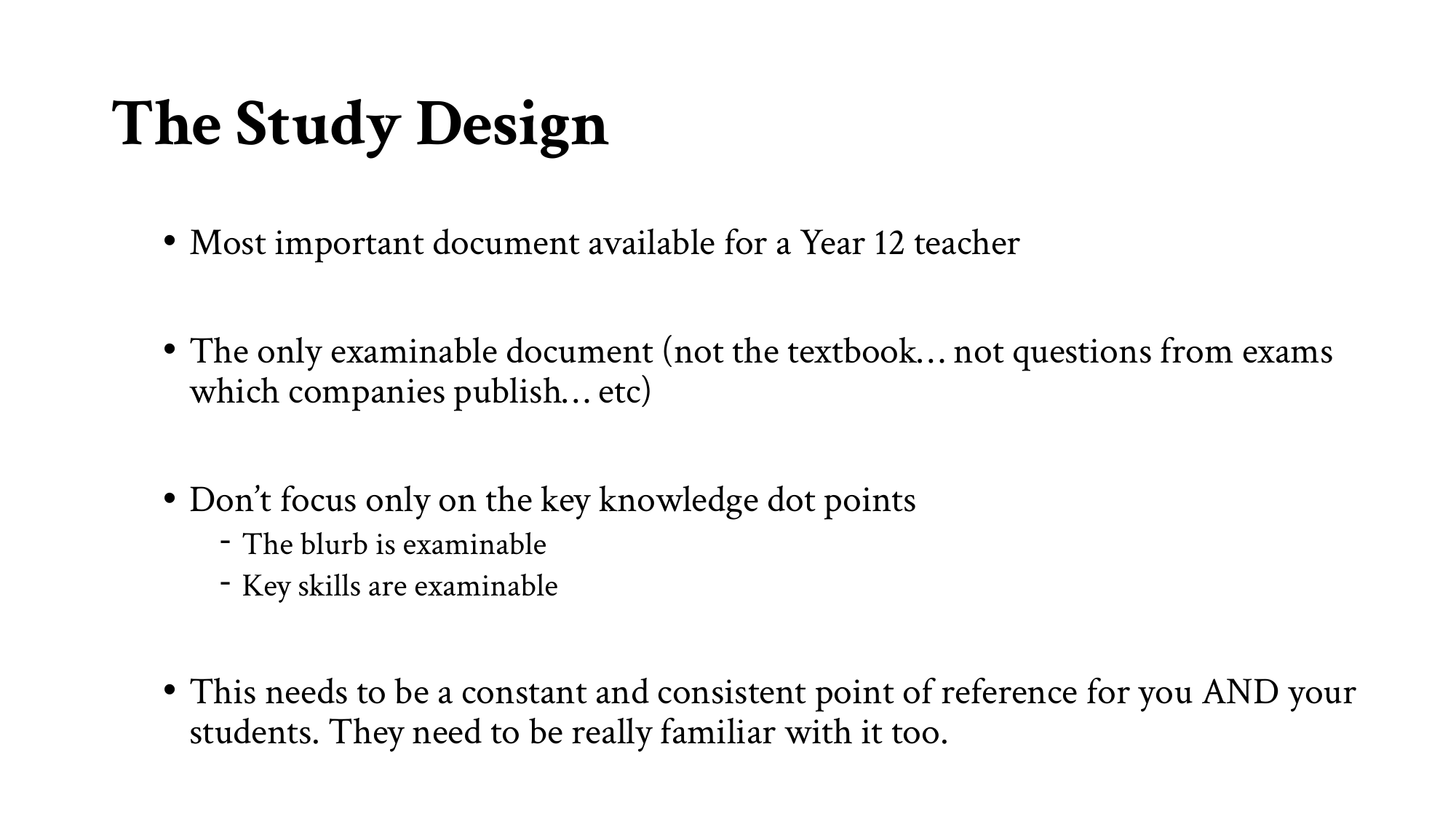

# The Study Design
Most important document available for a Year 12 teacher

The only examinable document (not the textbook… not questions from exams which companies publish… etc)

Don’t focus only on the key knowledge dot points
The blurb is examinable
Key skills are examinable

This needs to be a constant and consistent point of reference for you AND your students. They need to be really familiar with it too.